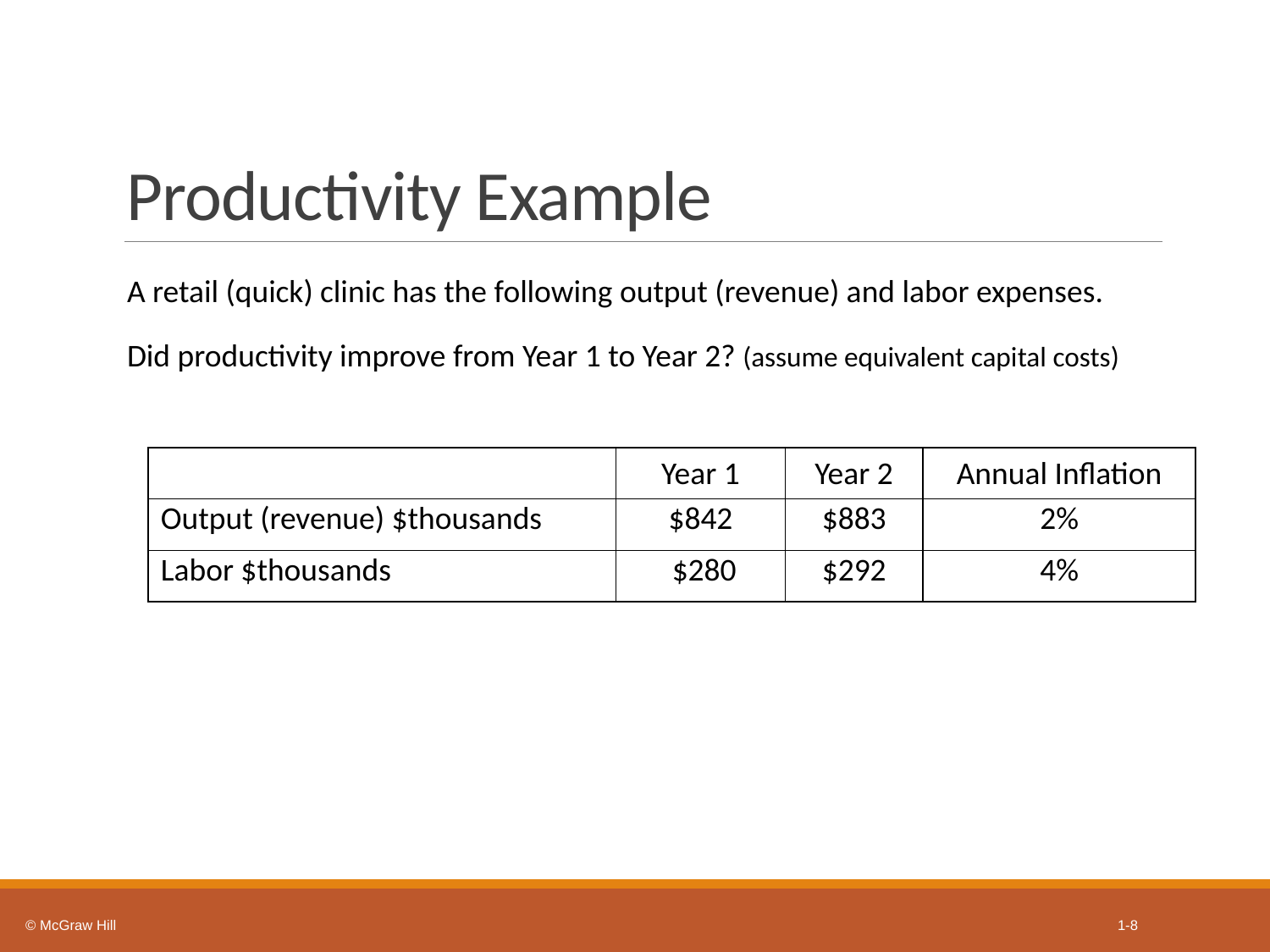

# Productivity Example
A retail (quick) clinic has the following output (revenue) and labor expenses.
Did productivity improve from Year 1 to Year 2? (assume equivalent capital costs)
|  | Year 1 | Year 2 | Annual Inflation |
| --- | --- | --- | --- |
| Output (revenue) $thousands | $842 | $883 | 2% |
| Labor $thousands | $280 | $292 | 4% |